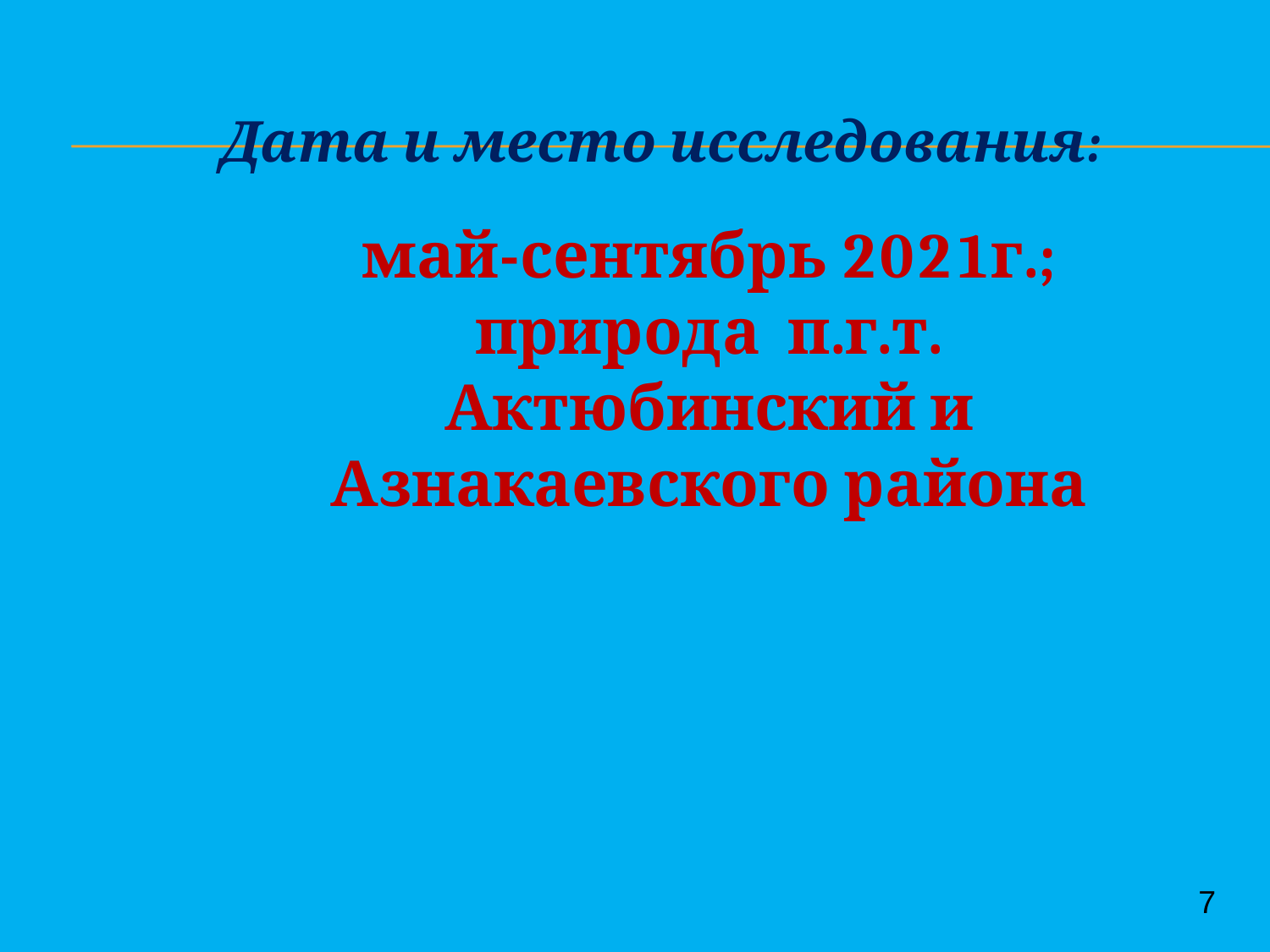

Дата и место исследования:
май-сентябрь 2021г.; природа  п.г.т. Актюбинский и Азнакаевского района
7